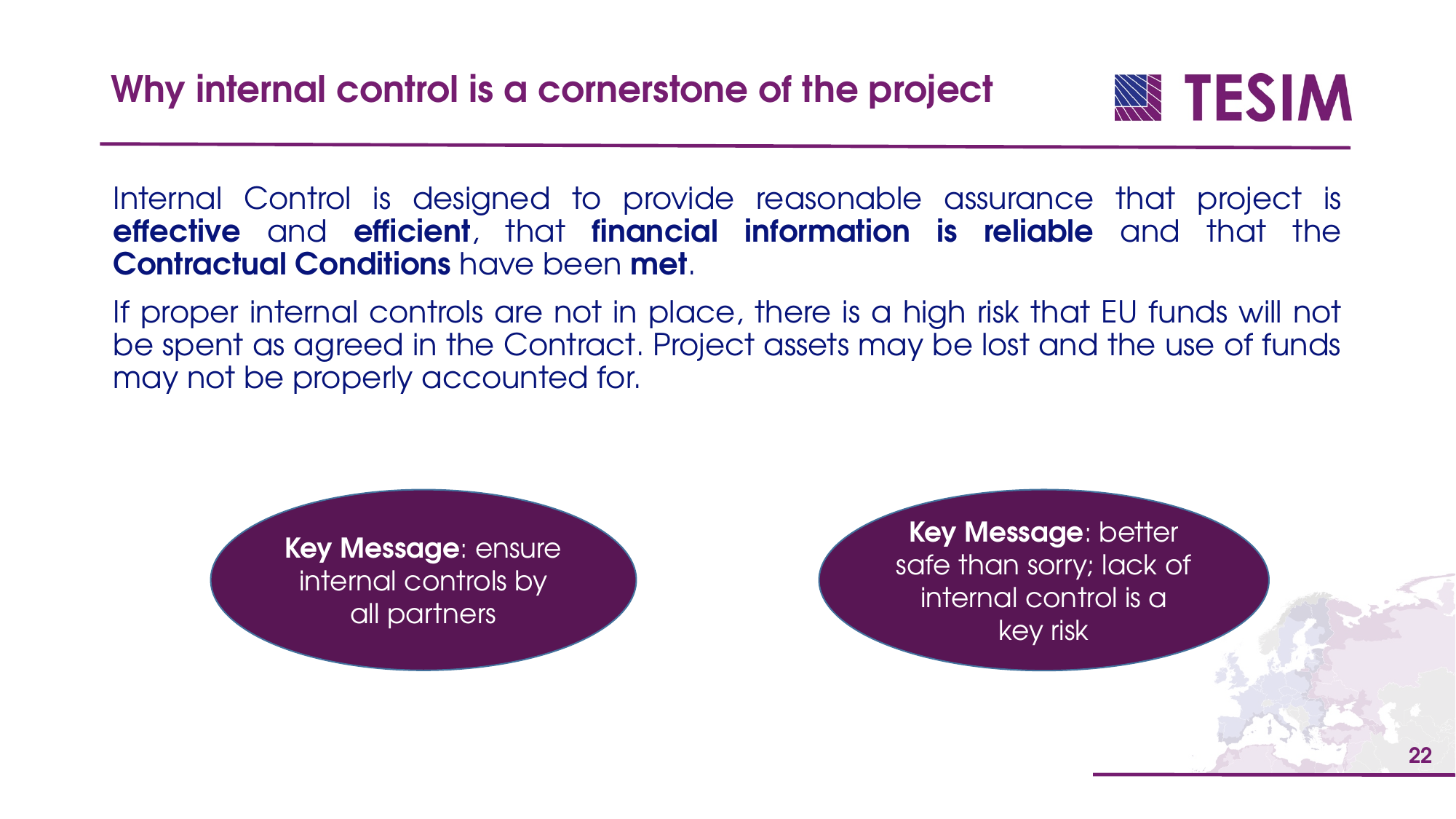

Why internal control is a cornerstone of the project
Internal Control is designed to provide reasonable assurance that project is effective and efficient, that financial information is reliable and that the Contractual Conditions have been met.
If proper internal controls are not in place, there is a high risk that EU funds will not be spent as agreed in the Contract. Project assets may be lost and the use of funds may not be properly accounted for.
Key Message: ensure internal controls by all partners
Key Message: better safe than sorry; lack of internal control is a key risk